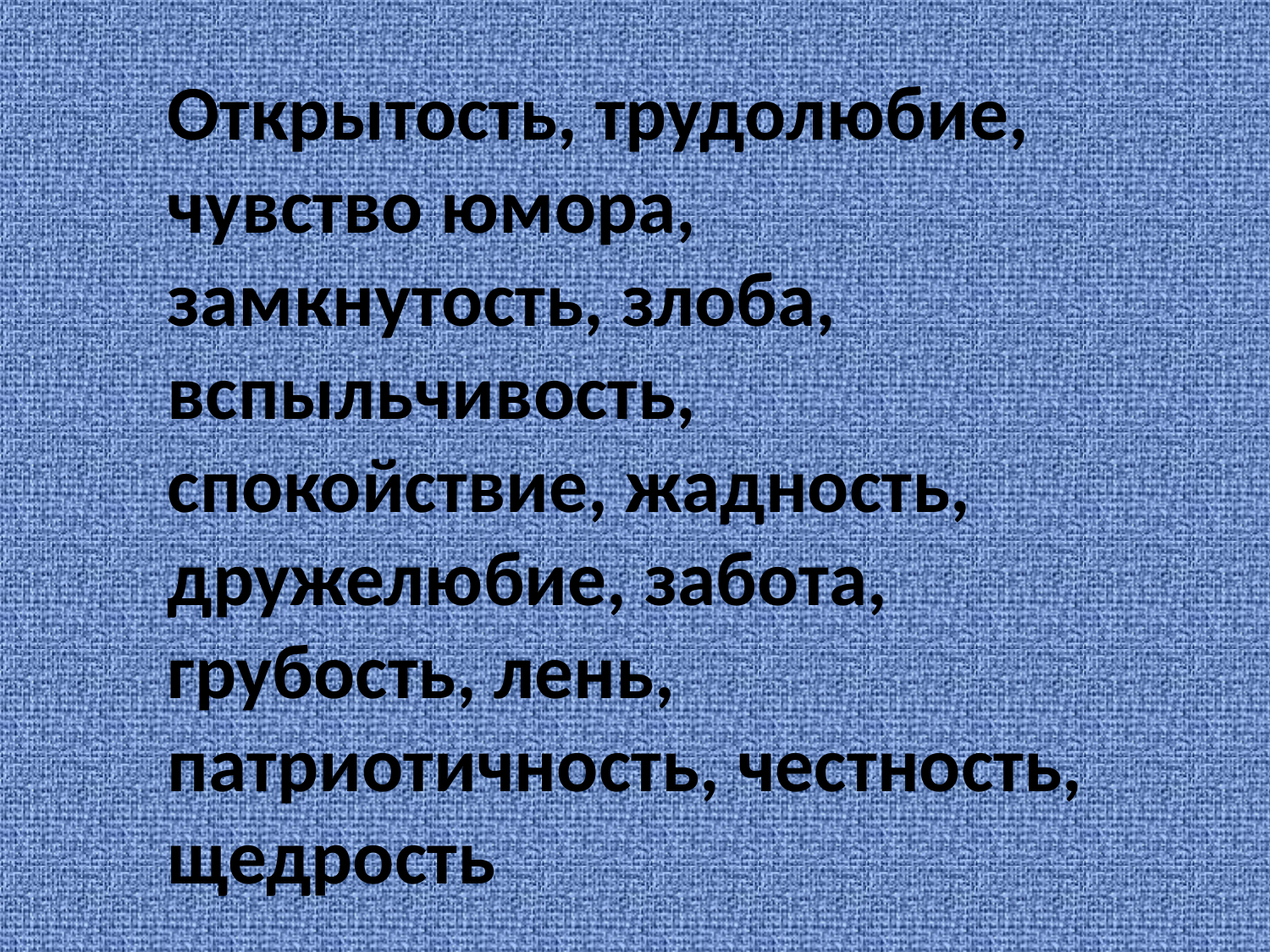

Открытость, трудолюбие, чувство юмора, замкнутость, злоба, вспыльчивость, спокойствие, жадность, дружелюбие, забота, грубость, лень, патриотичность, честность, щедрость